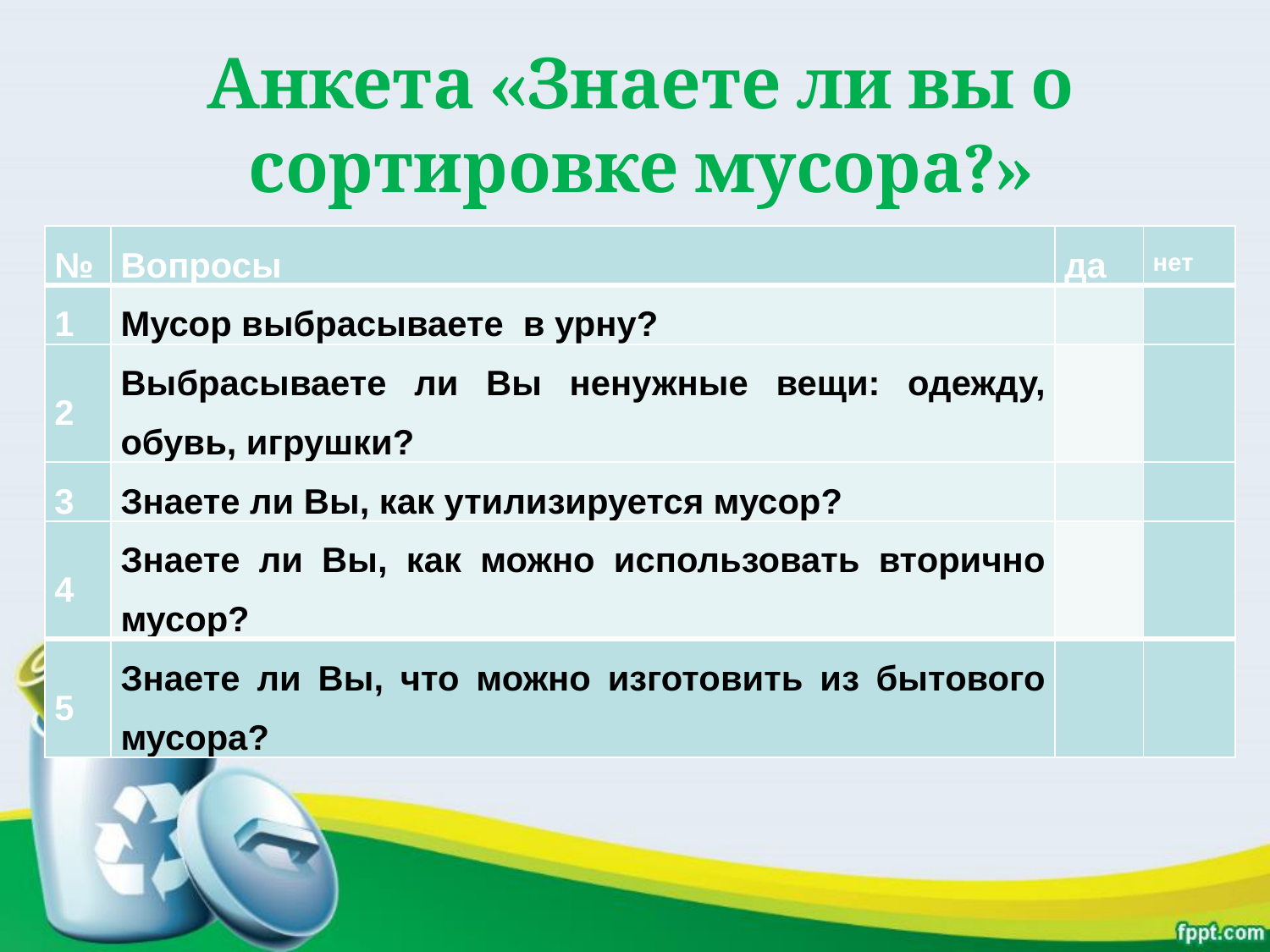

# Анкета «Знаете ли вы о сортировке мусора?»
| № | Вопросы | да | нет |
| --- | --- | --- | --- |
| 1 | Мусор выбрасываете в урну? |  |  |
| 2 | Выбрасываете ли Вы ненужные вещи: одежду, обувь, игрушки? |  |  |
| 3 | Знаете ли Вы, как утилизируется мусор? |  |  |
| 4 | Знаете ли Вы, как можно использовать вторично мусор? |  |  |
| 5 | Знаете ли Вы, что можно изготовить из бытового мусора? |  |  |